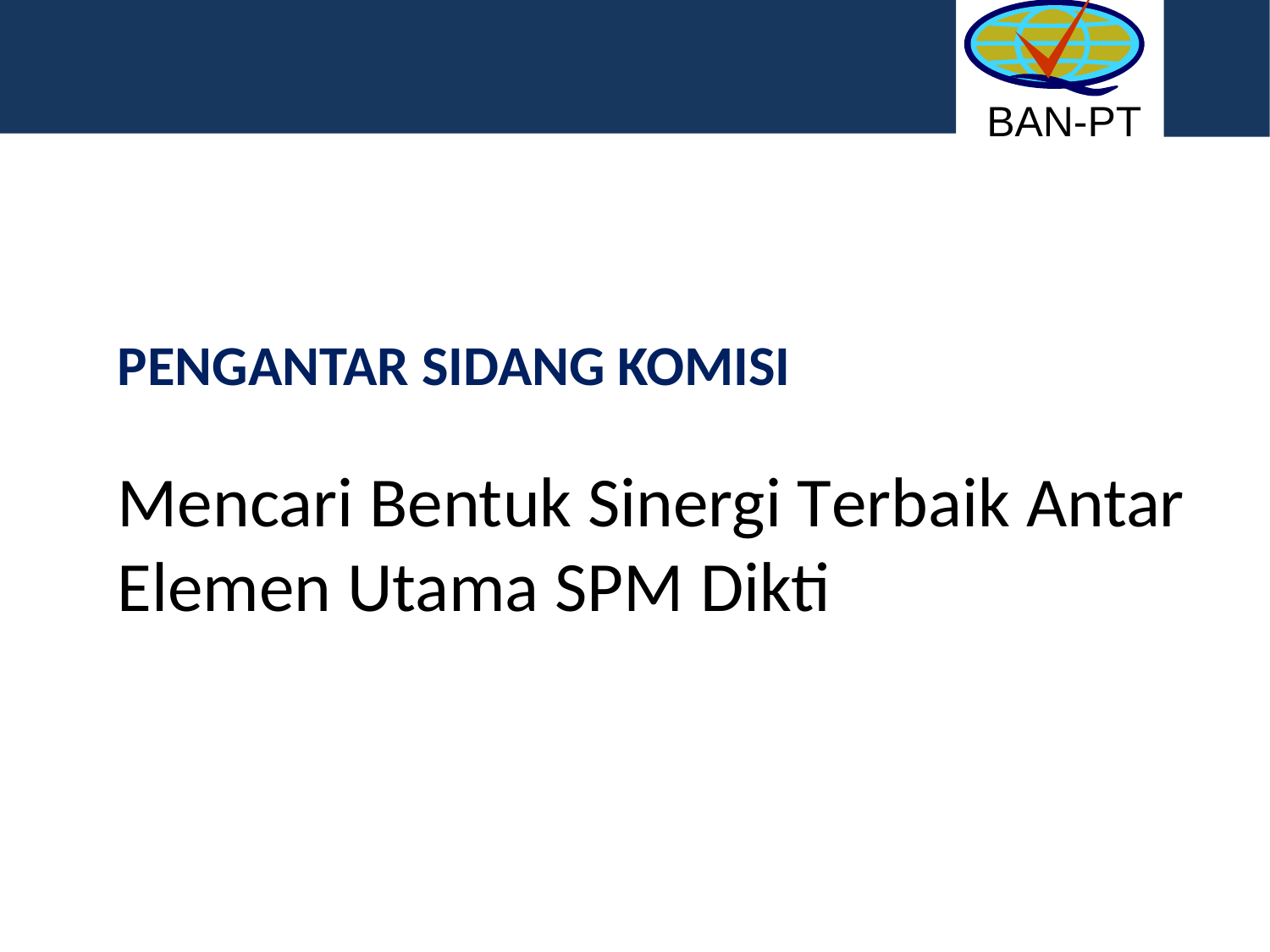

BAN-PT

PENGANTAR SIDANG KOMISI

Mencari Bentuk Sinergi Terbaik Antar Elemen Utama SPM Dikti